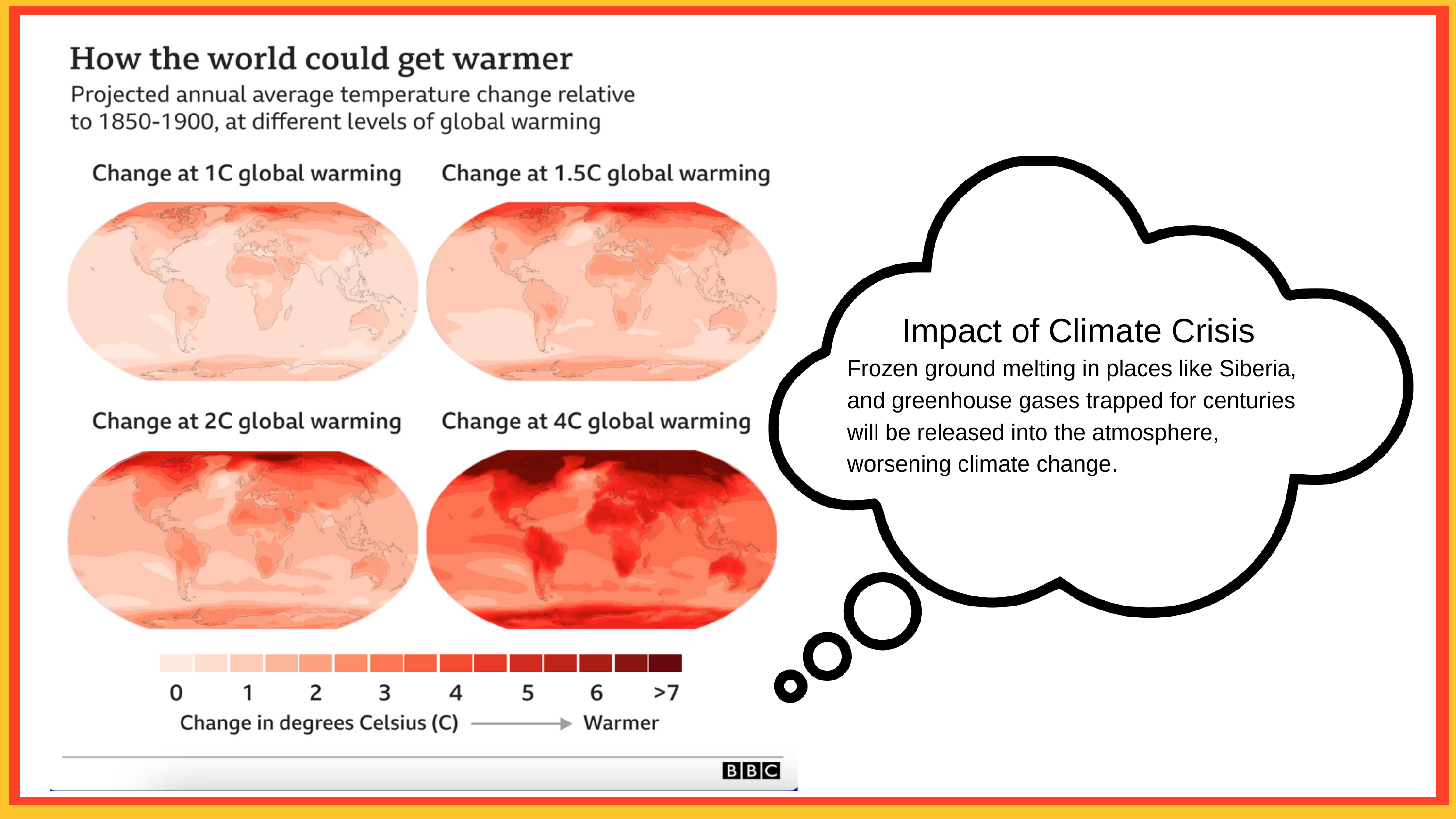

Impact of Climate Crisis
Frozen ground melting in places like Siberia, and greenhouse gases trapped for centuries will be released into the atmosphere, worsening climate change.